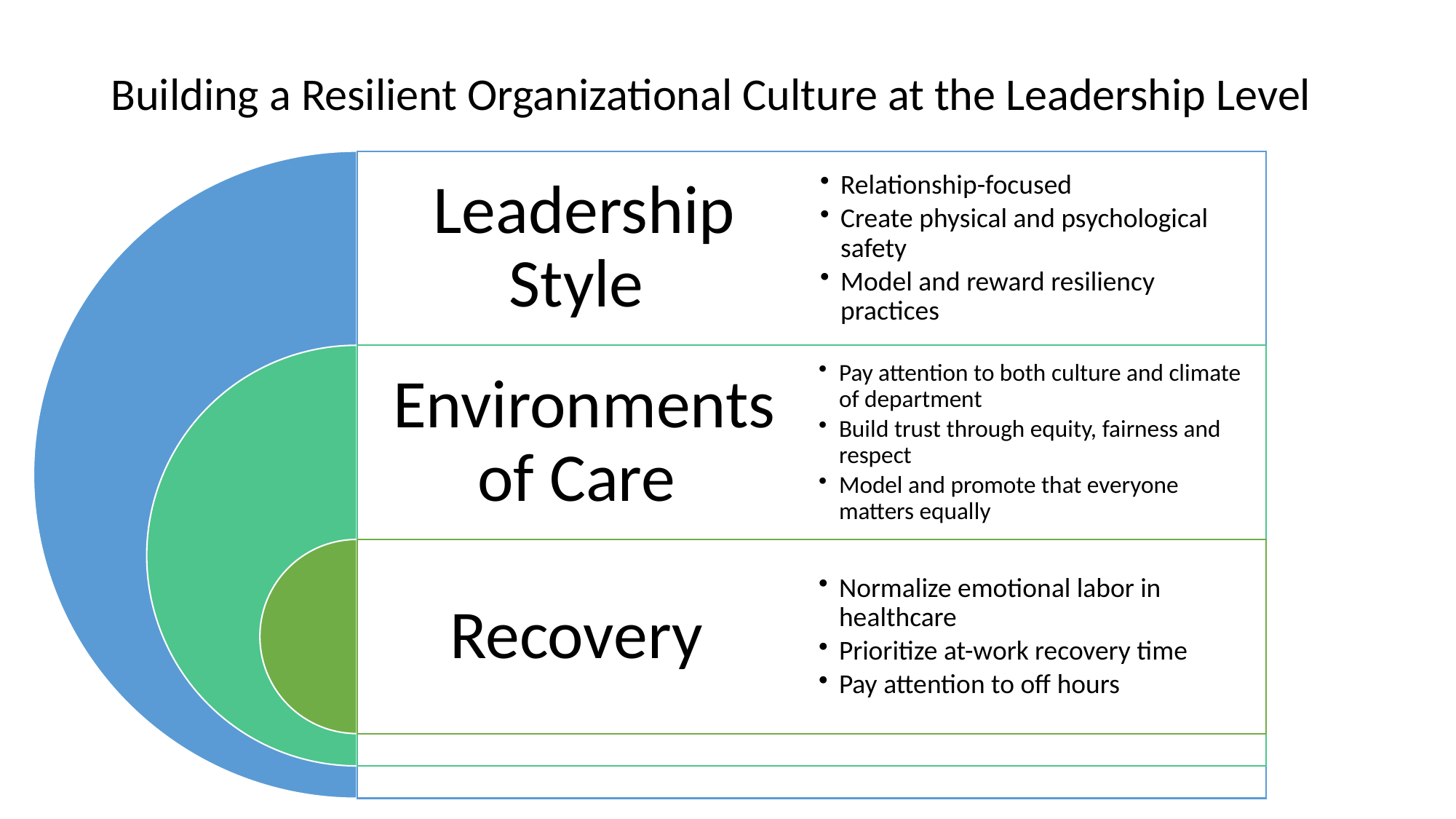

# Building a Resilient Organizational Culture at the Leadership Level
Leadership Style
Environments of Care
Recovery
Relationship-focused
Create physical and psychological safety
Model and reward resiliency practices
Pay attention to both culture and climate of department
Build trust through equity, fairness and respect
Model and promote that everyone matters equally
Normalize emotional labor in healthcare
Prioritize at-work recovery time
Pay attention to off hours